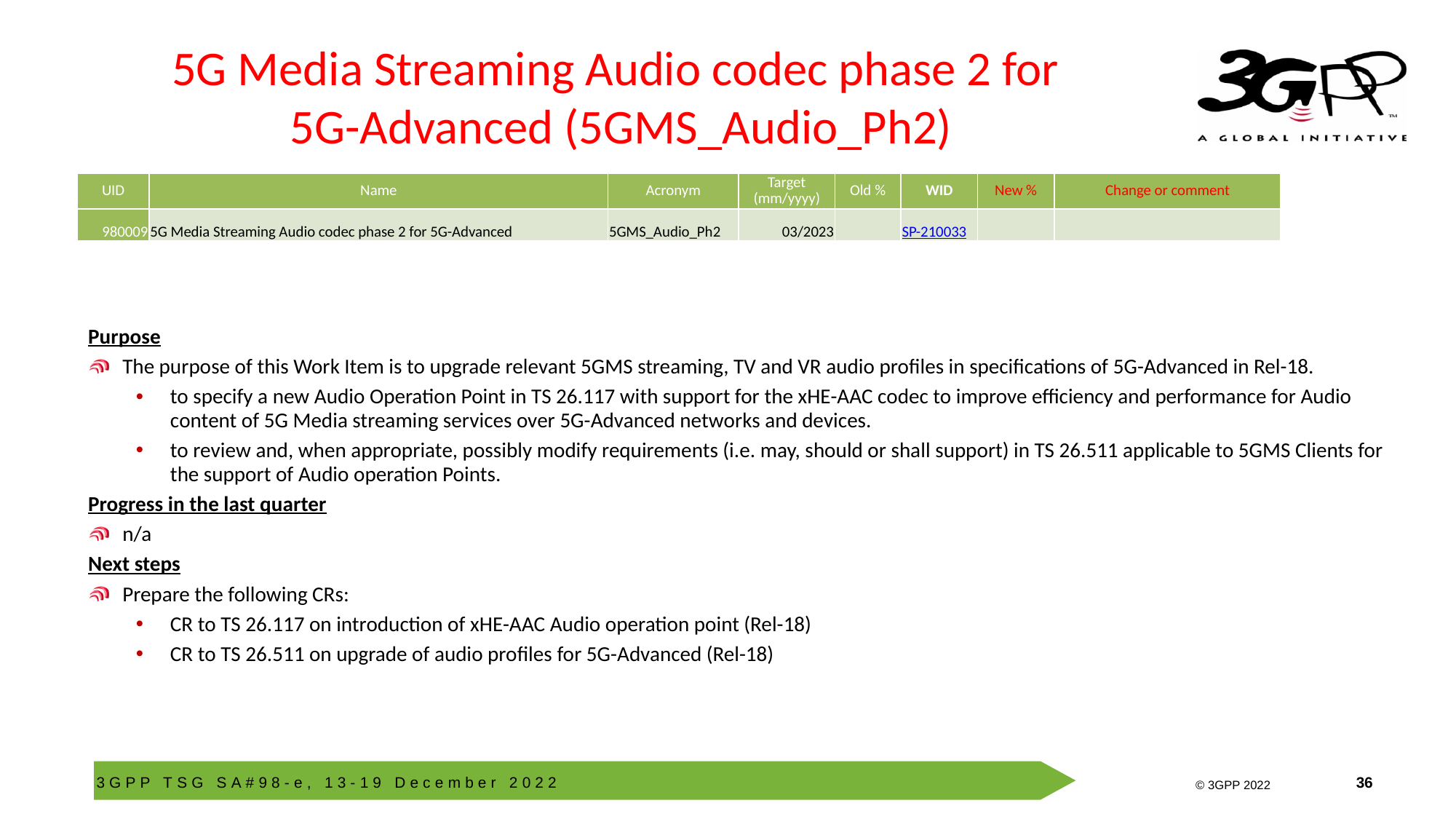

# 5G Media Streaming Audio codec phase 2 for 5G-Advanced (5GMS_Audio_Ph2)
| UID | Name | Acronym | Target (mm/yyyy) | Old % | WID | New % | Change or comment |
| --- | --- | --- | --- | --- | --- | --- | --- |
| 980009 | 5G Media Streaming Audio codec phase 2 for 5G-Advanced | 5GMS\_Audio\_Ph2 | 03/2023 |  | SP-210033 |  |  |
Purpose
The purpose of this Work Item is to upgrade relevant 5GMS streaming, TV and VR audio profiles in specifications of 5G-Advanced in Rel-18.
to specify a new Audio Operation Point in TS 26.117 with support for the xHE-AAC codec to improve efficiency and performance for Audio content of 5G Media streaming services over 5G-Advanced networks and devices.
to review and, when appropriate, possibly modify requirements (i.e. may, should or shall support) in TS 26.511 applicable to 5GMS Clients for the support of Audio operation Points.
Progress in the last quarter
n/a
Next steps
Prepare the following CRs:
CR to TS 26.117 on introduction of xHE-AAC Audio operation point (Rel-18)
CR to TS 26.511 on upgrade of audio profiles for 5G-Advanced (Rel-18)